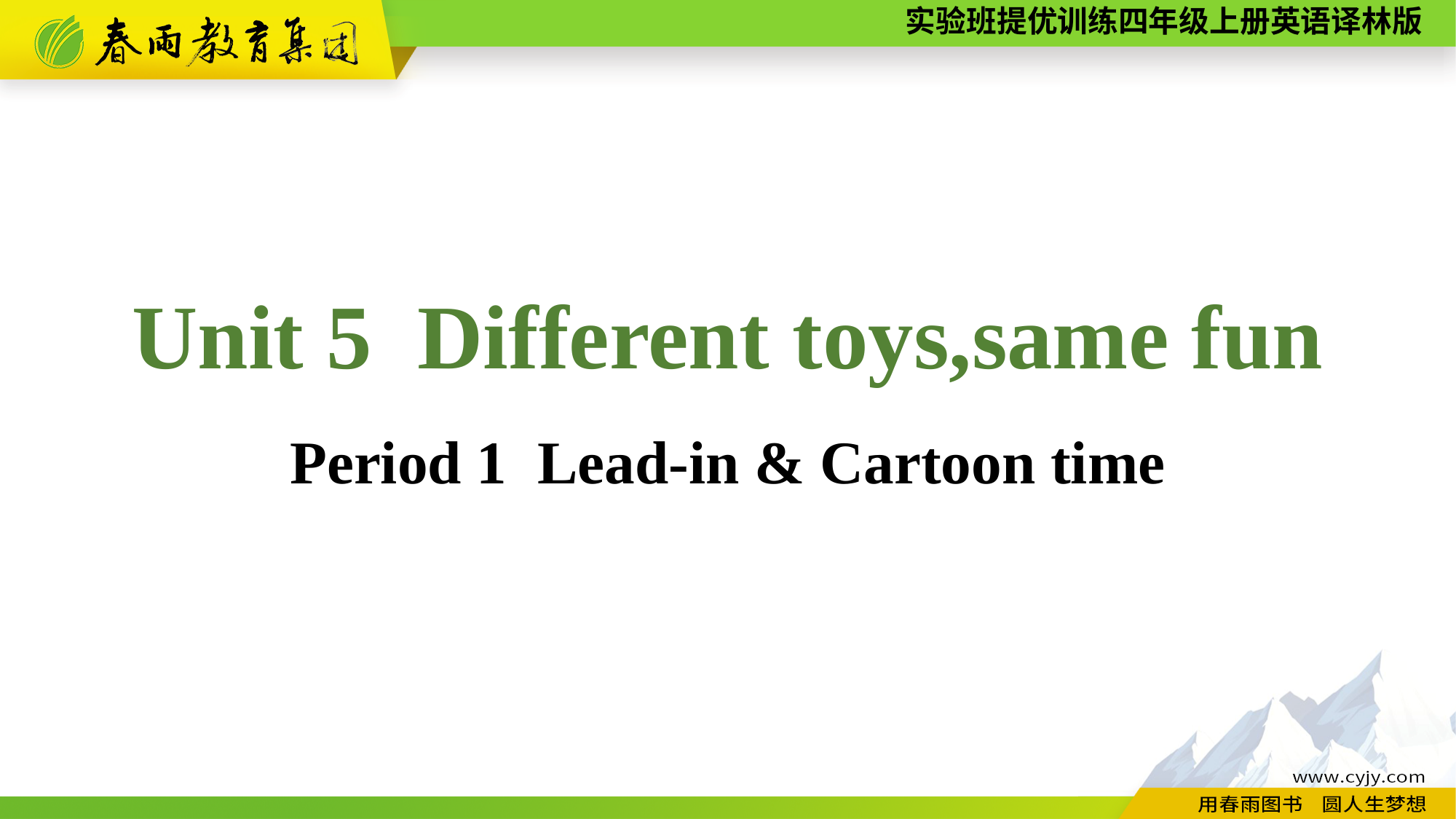

Unit 5  Different toys,same fun
Period 1  Lead-in & Cartoon time